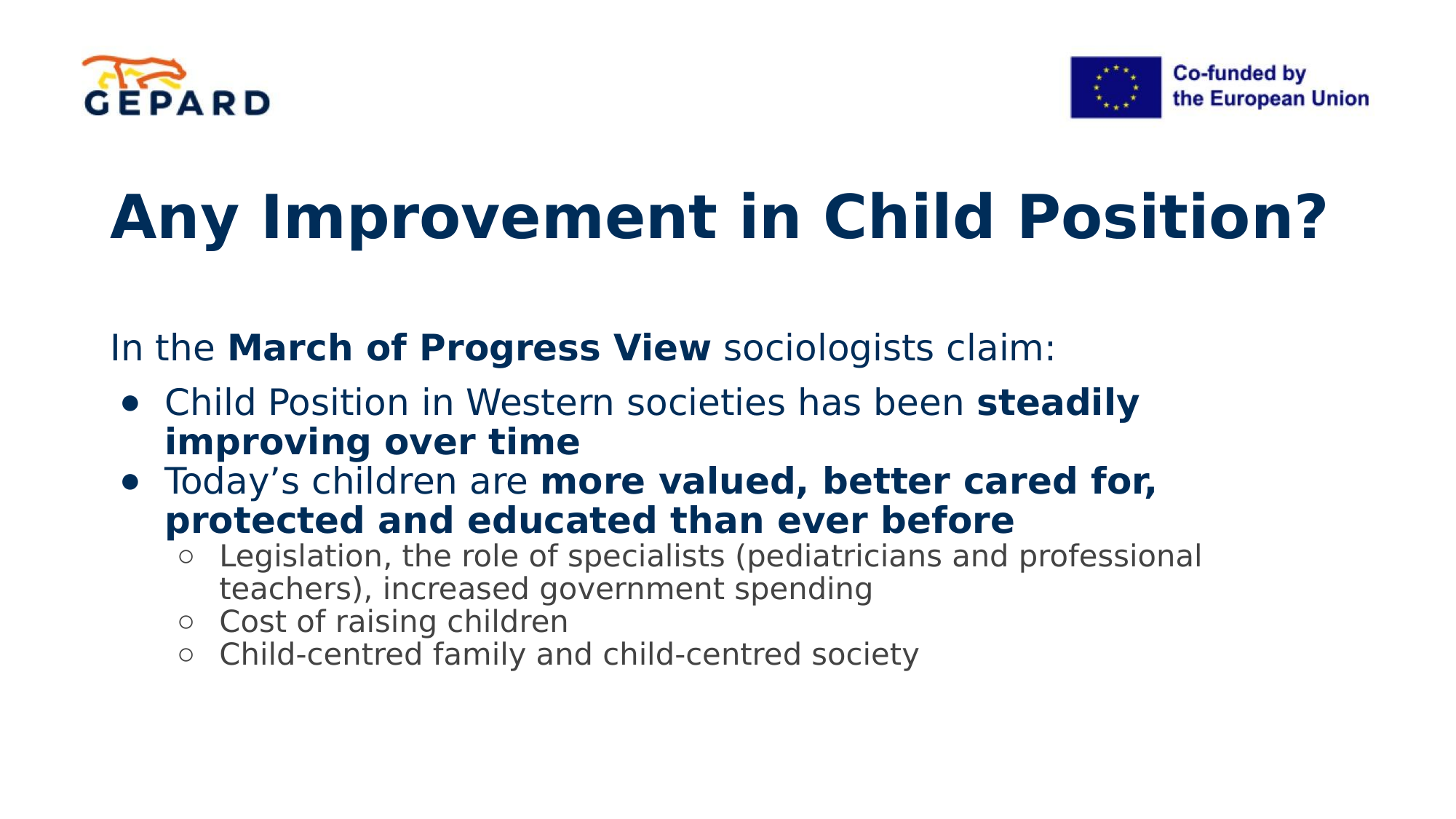

# Any Improvement in Child Position?
In the March of Progress View sociologists claim:
Child Position in Western societies has been steadily improving over time
Today’s children are more valued, better cared for, protected and educated than ever before
Legislation, the role of specialists (pediatricians and professional teachers), increased government spending
Cost of raising children
Child-centred family and child-centred society